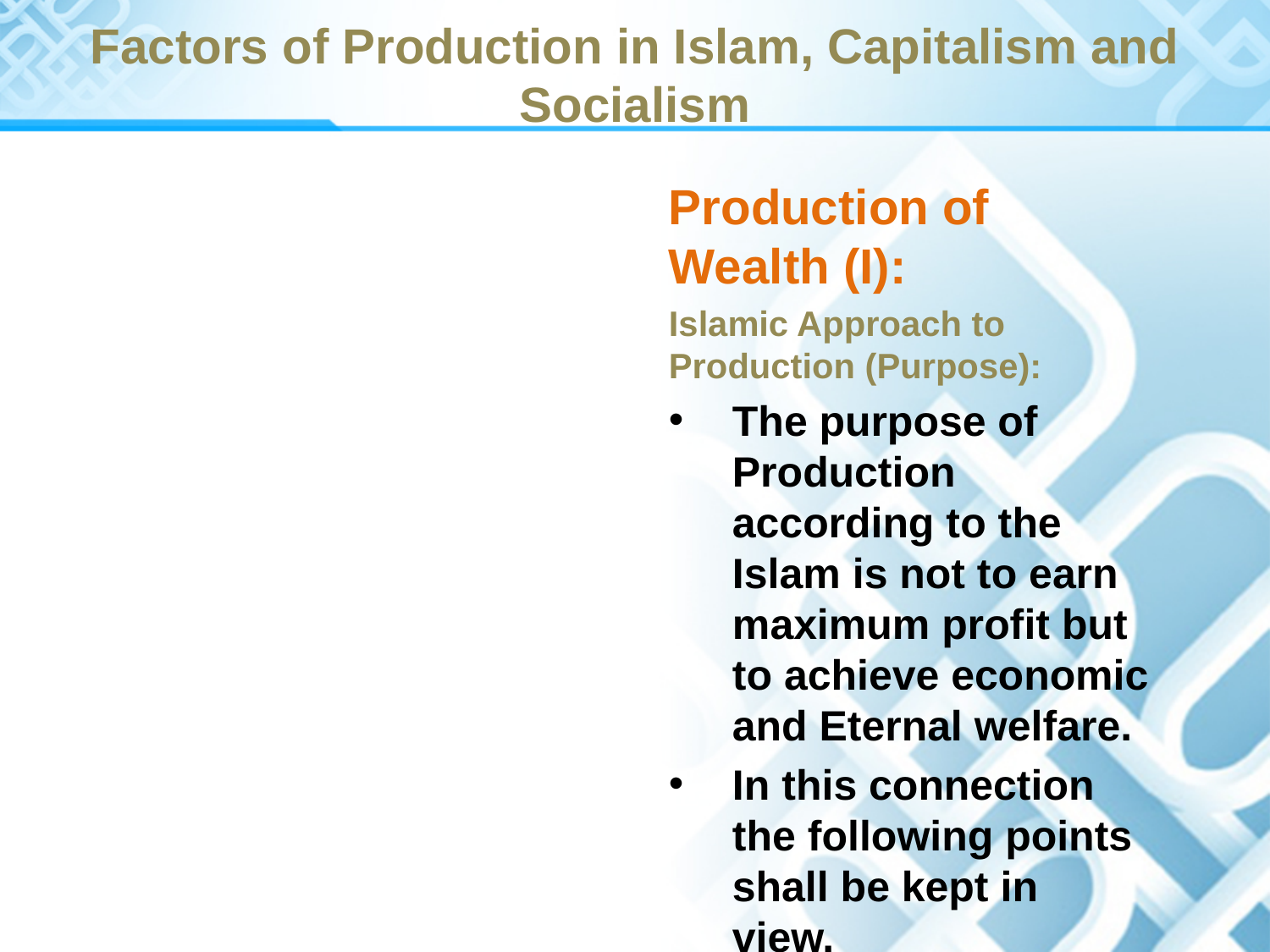

Factors of Production in Islam, Capitalism and Socialism
Production of Wealth (I):
Islamic Approach to Production (Purpose):
The purpose of Production according to the Islam is not to earn maximum profit but to achieve economic and Eternal welfare.
In this connection the following points shall be kept in view.